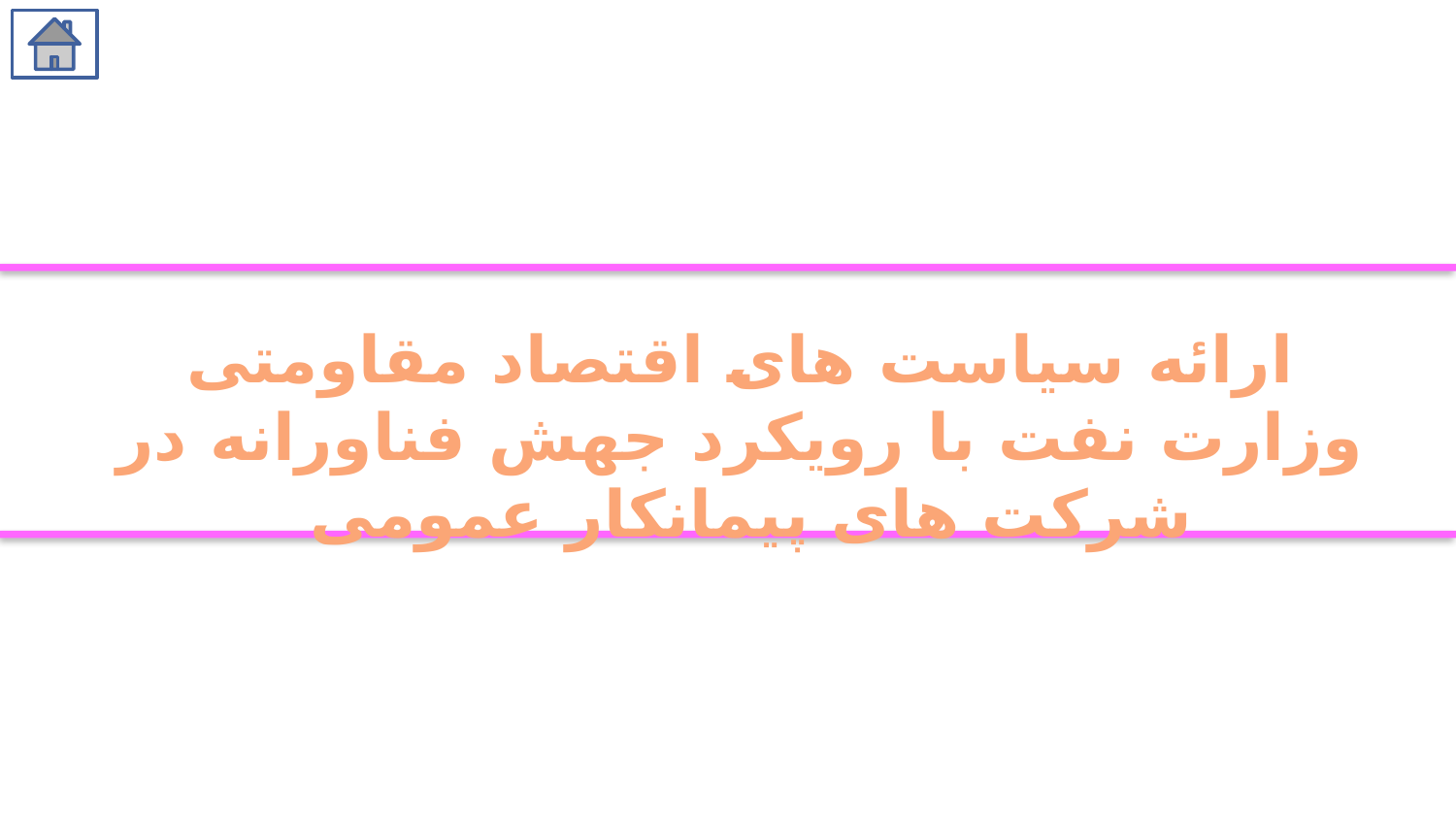

ارائه سیاست های اقتصاد مقاومتی وزارت نفت با رویکرد جهش فناورانه در شرکت های پیمانکار عمومی